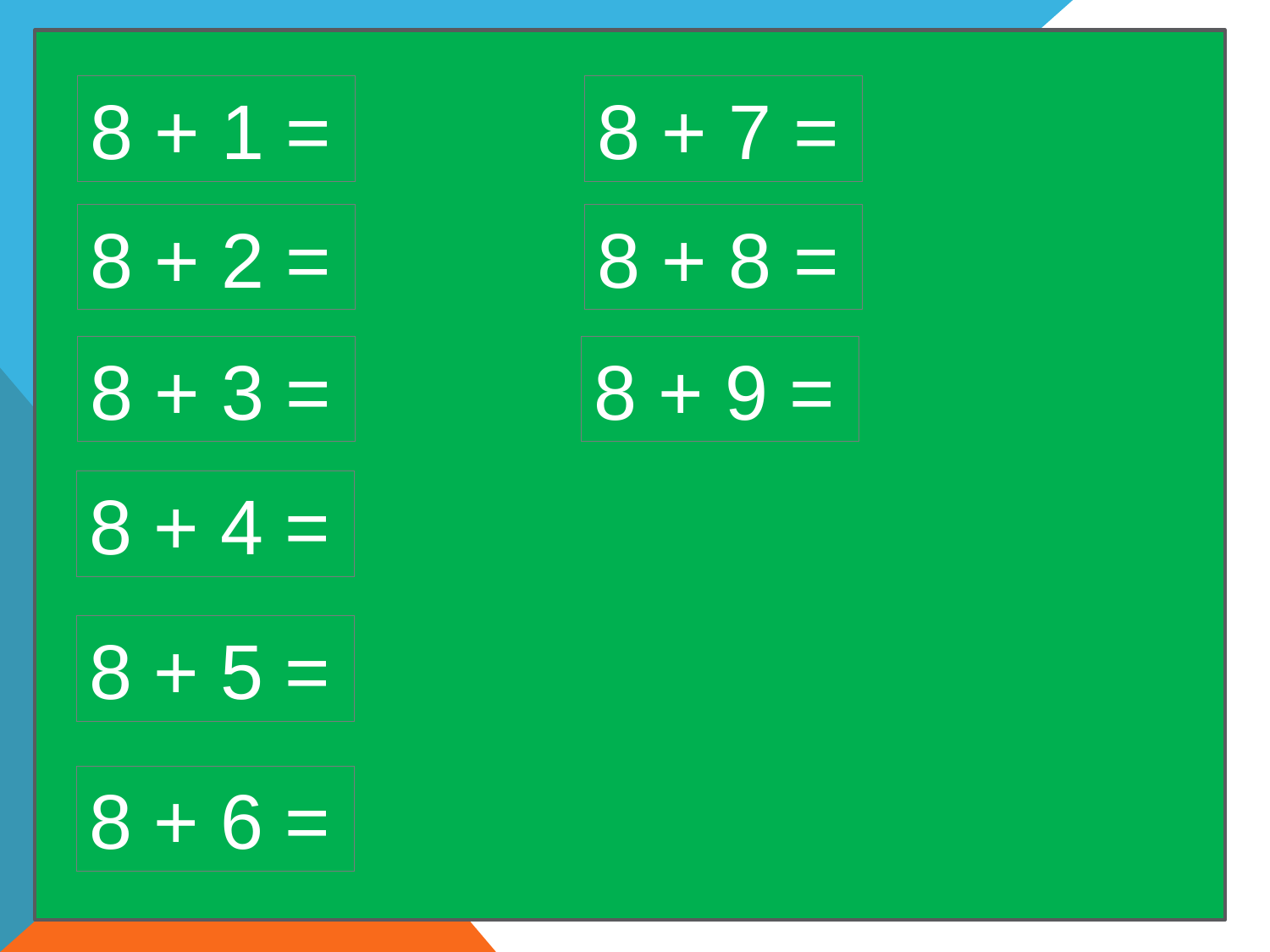

8 + 1 =
8 + 7 =
8 + 2 =
8 + 8 =
8 + 3 =
8 + 9 =
8 + 4 =
8 + 5 =
8 + 6 =